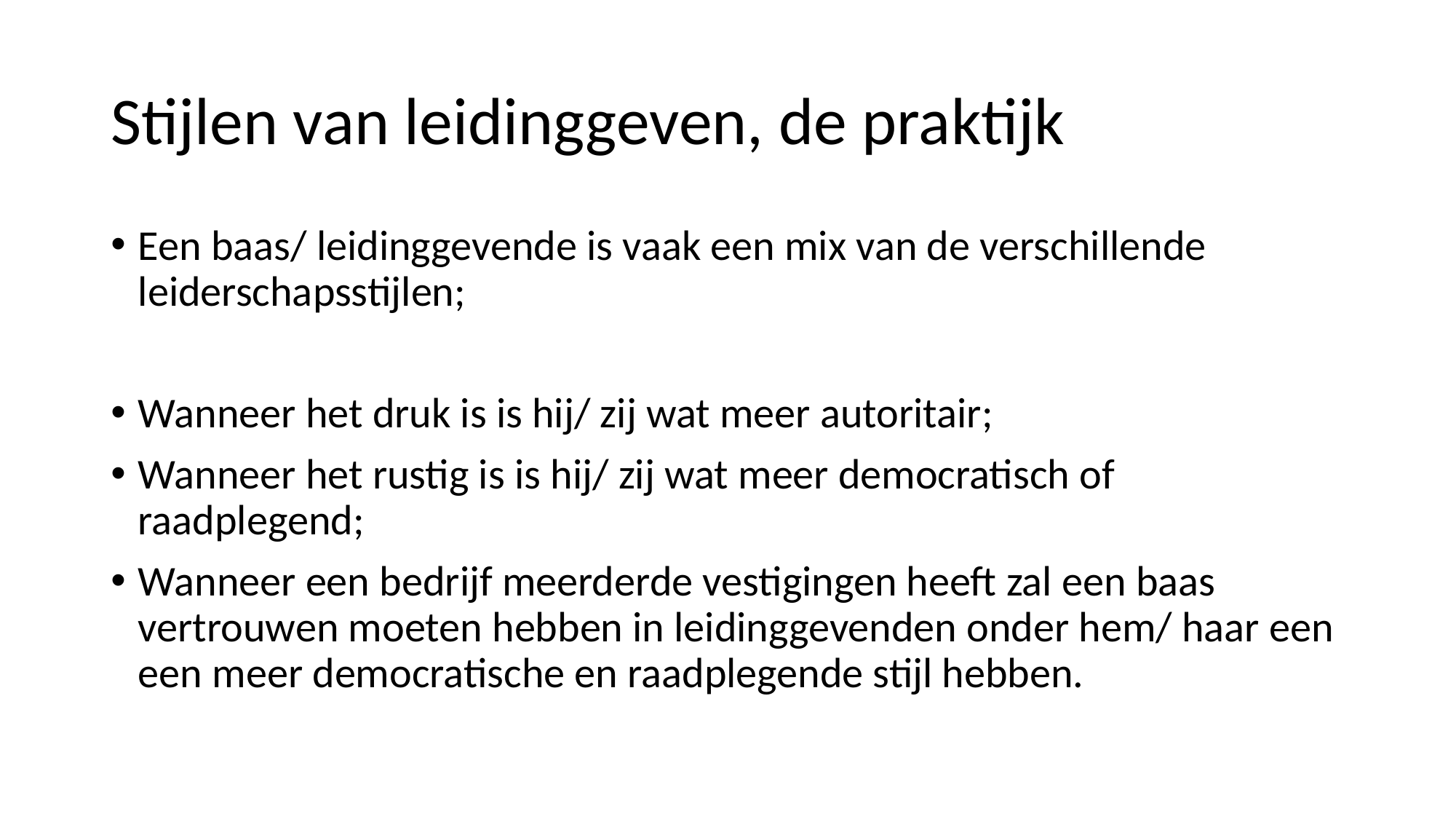

# Stijlen van leidinggeven, de praktijk
Een baas/ leidinggevende is vaak een mix van de verschillende leiderschapsstijlen;

Wanneer het druk is is hij/ zij wat meer autoritair;
Wanneer het rustig is is hij/ zij wat meer democratisch of raadplegend;
Wanneer een bedrijf meerderde vestigingen heeft zal een baas vertrouwen moeten hebben in leidinggevenden onder hem/ haar een een meer democratische en raadplegende stijl hebben.